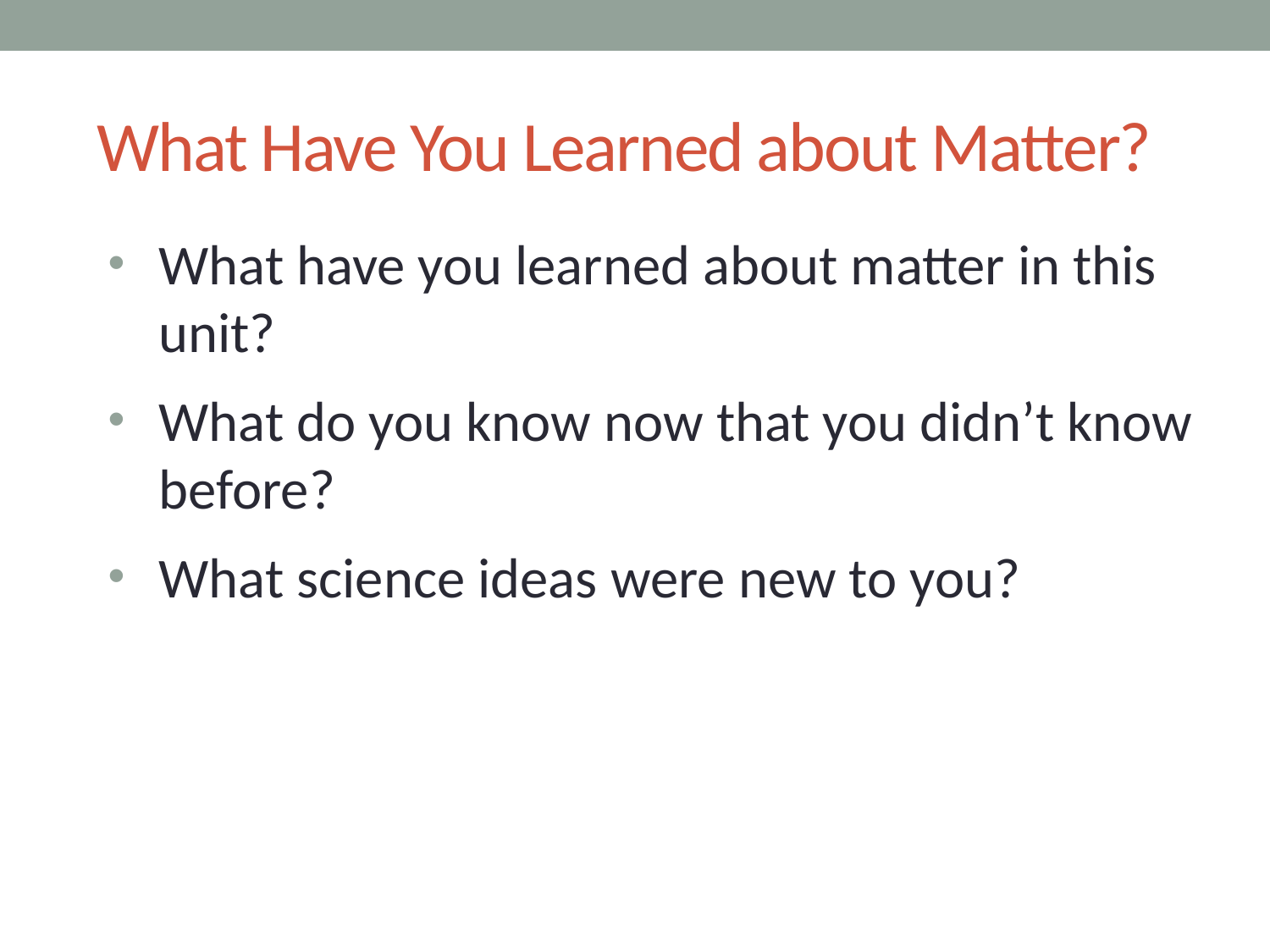

# What Have You Learned about Matter?
What have you learned about matter in this unit?
What do you know now that you didn’t know before?
What science ideas were new to you?